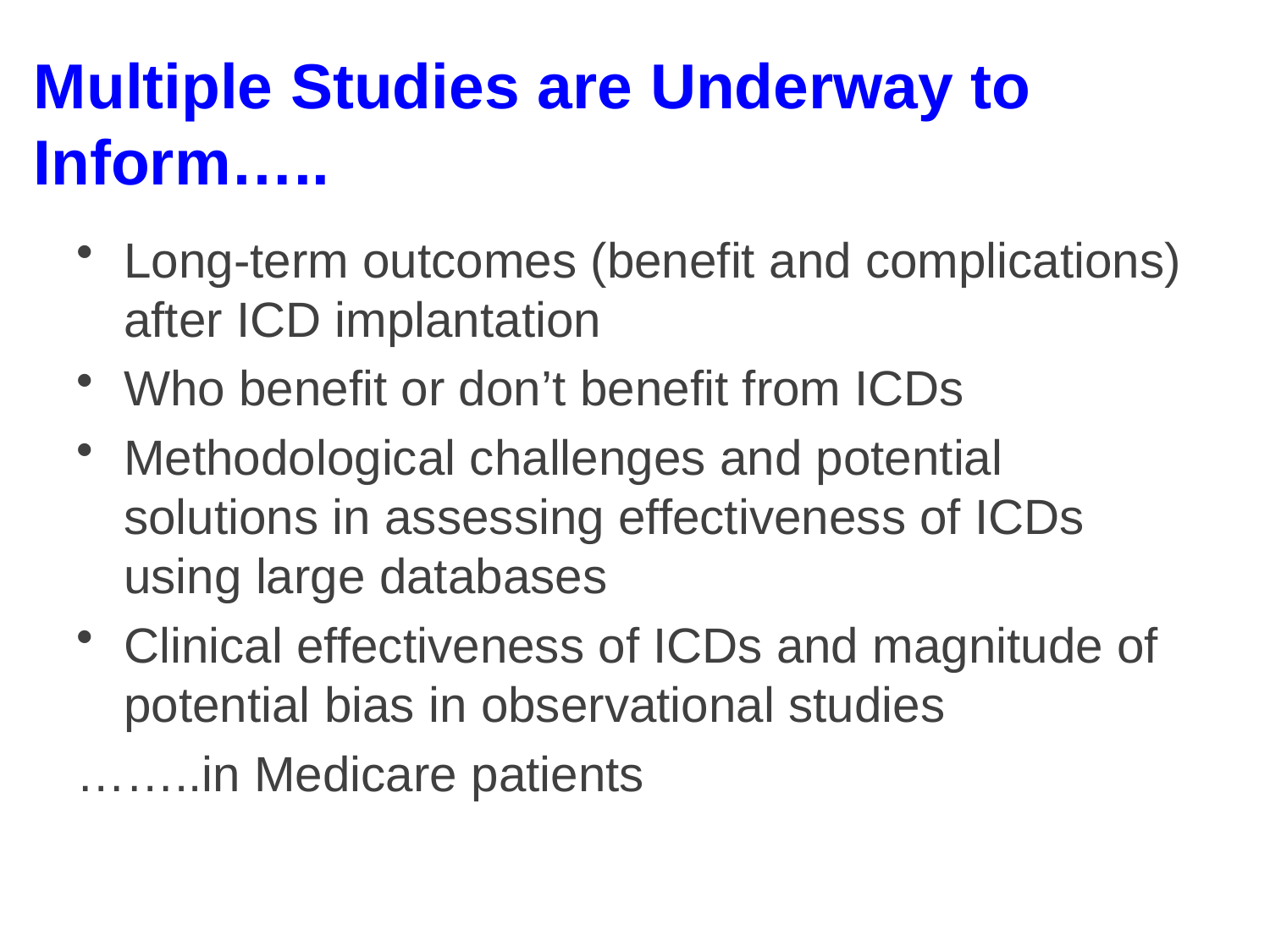

# Multiple Studies are Underway to Inform…..
Long-term outcomes (benefit and complications) after ICD implantation
Who benefit or don’t benefit from ICDs
Methodological challenges and potential solutions in assessing effectiveness of ICDs using large databases
Clinical effectiveness of ICDs and magnitude of potential bias in observational studies
……..in Medicare patients